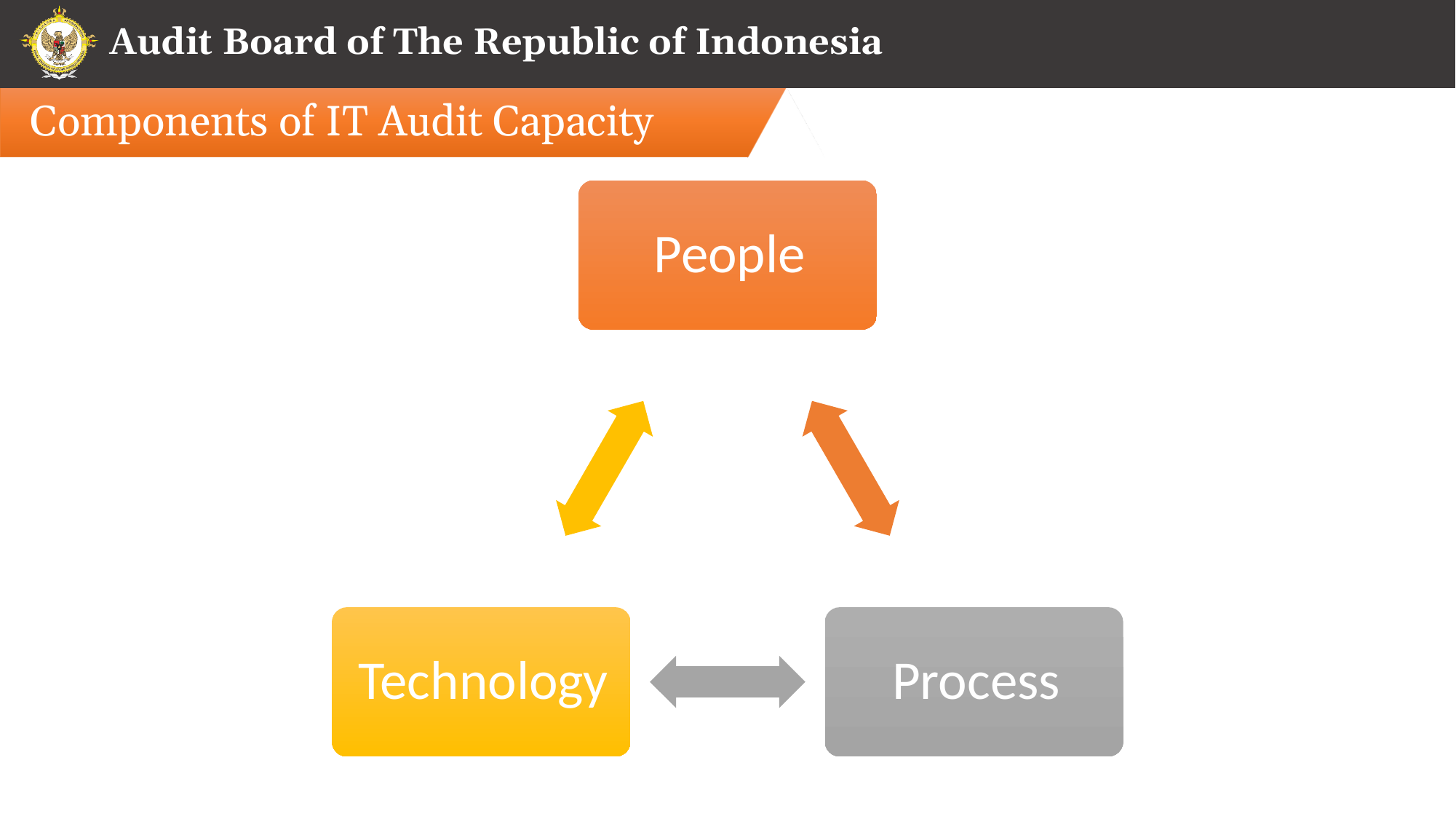

# Components of IT Audit Capacity
People

Process

Technology

7